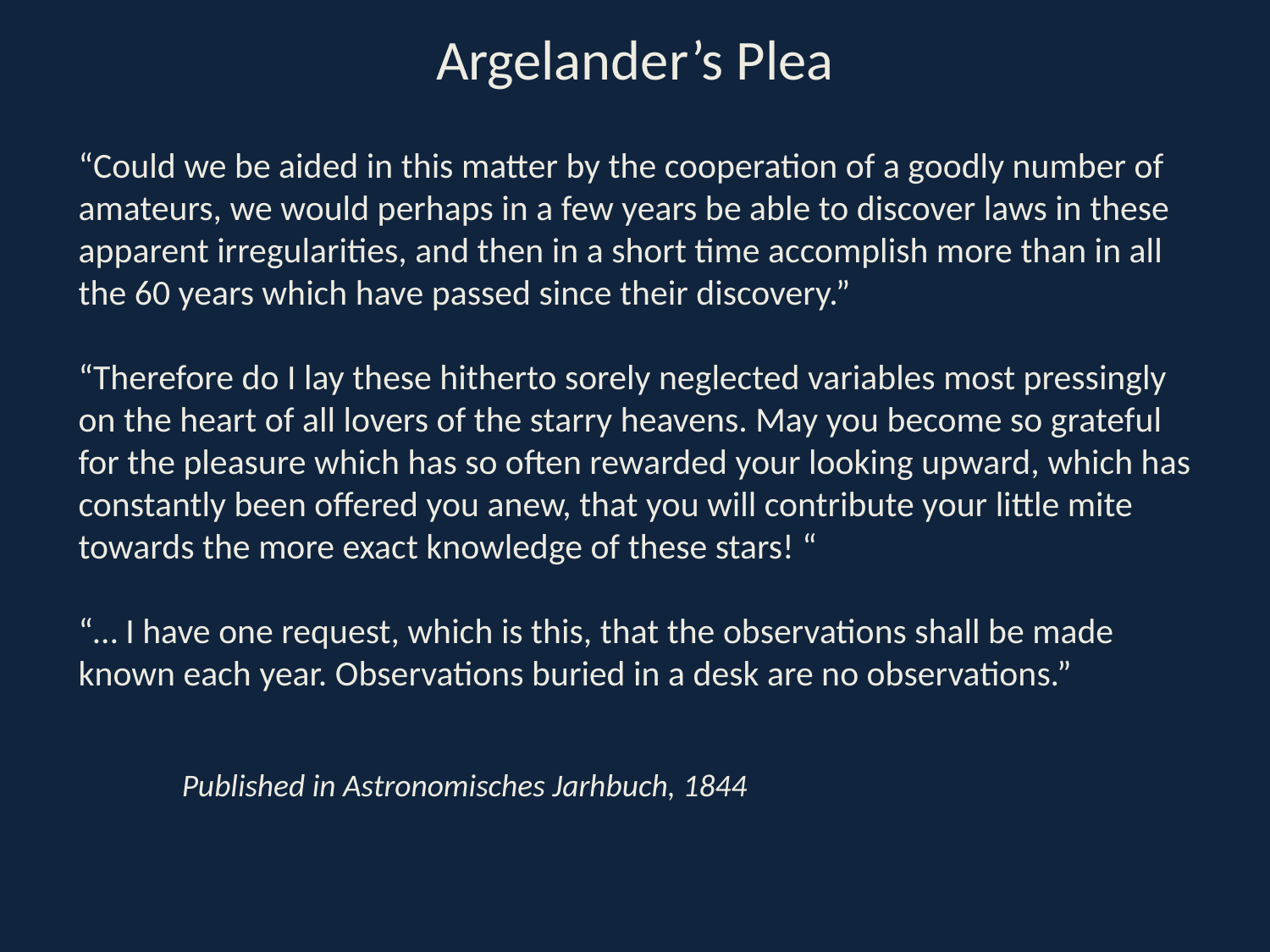

# Argelander’s Plea
“Could we be aided in this matter by the cooperation of a goodly number of amateurs, we would perhaps in a few years be able to discover laws in these apparent irregularities, and then in a short time accomplish more than in all the 60 years which have passed since their discovery.”

“Therefore do I lay these hitherto sorely neglected variables most pressingly on the heart of all lovers of the starry heavens. May you become so grateful for the pleasure which has so often rewarded your looking upward, which has constantly been offered you anew, that you will contribute your little mite towards the more exact knowledge of these stars! “

“… I have one request, which is this, that the observations shall be made known each year. Observations buried in a desk are no observations.”
Published in Astronomisches Jarhbuch, 1844